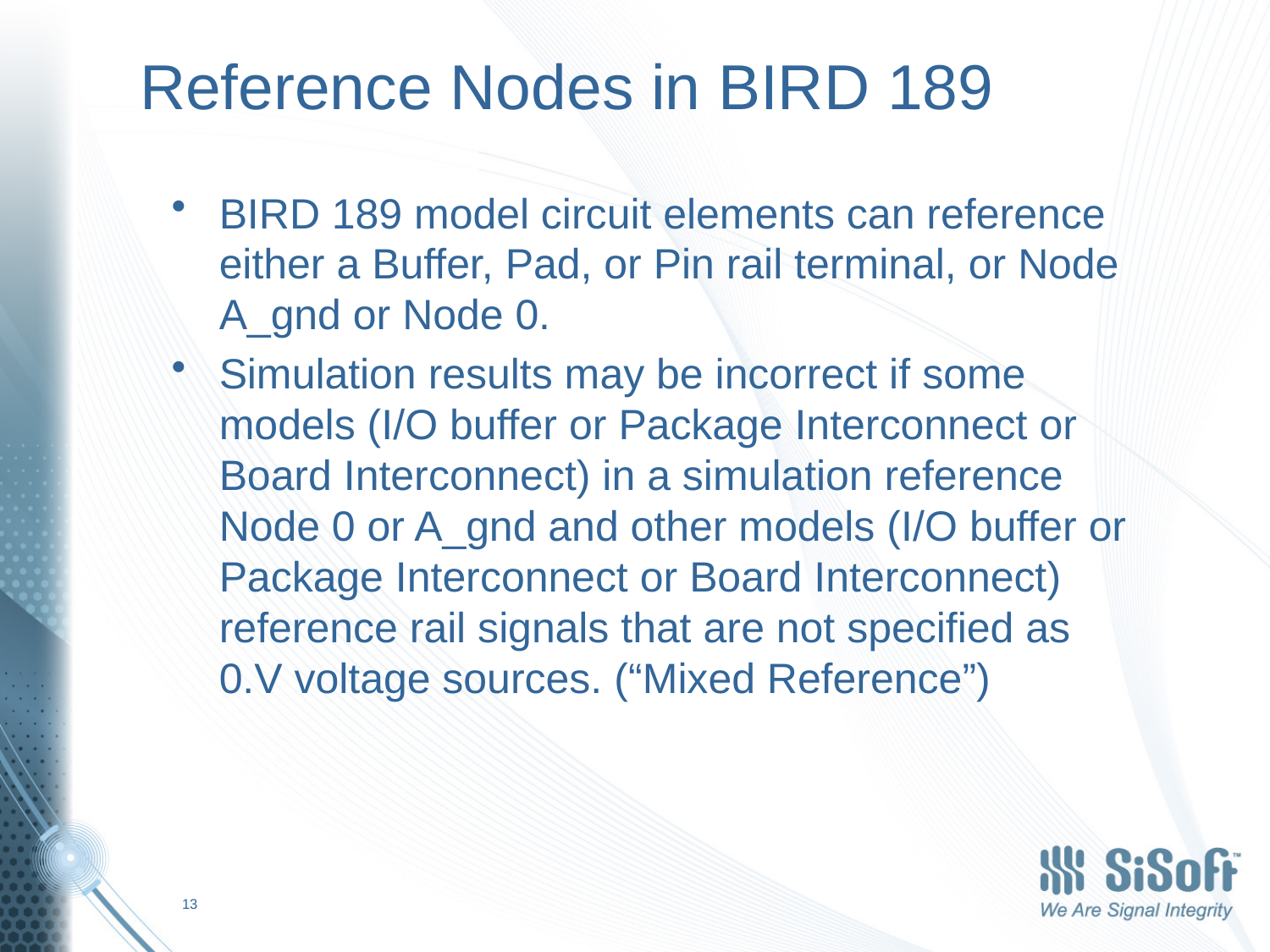

# Reference Nodes in BIRD 189
BIRD 189 model circuit elements can reference either a Buffer, Pad, or Pin rail terminal, or Node A_gnd or Node 0.
Simulation results may be incorrect if some models (I/O buffer or Package Interconnect or Board Interconnect) in a simulation reference Node 0 or A_gnd and other models (I/O buffer or Package Interconnect or Board Interconnect) reference rail signals that are not specified as 0.V voltage sources. (“Mixed Reference”)
13